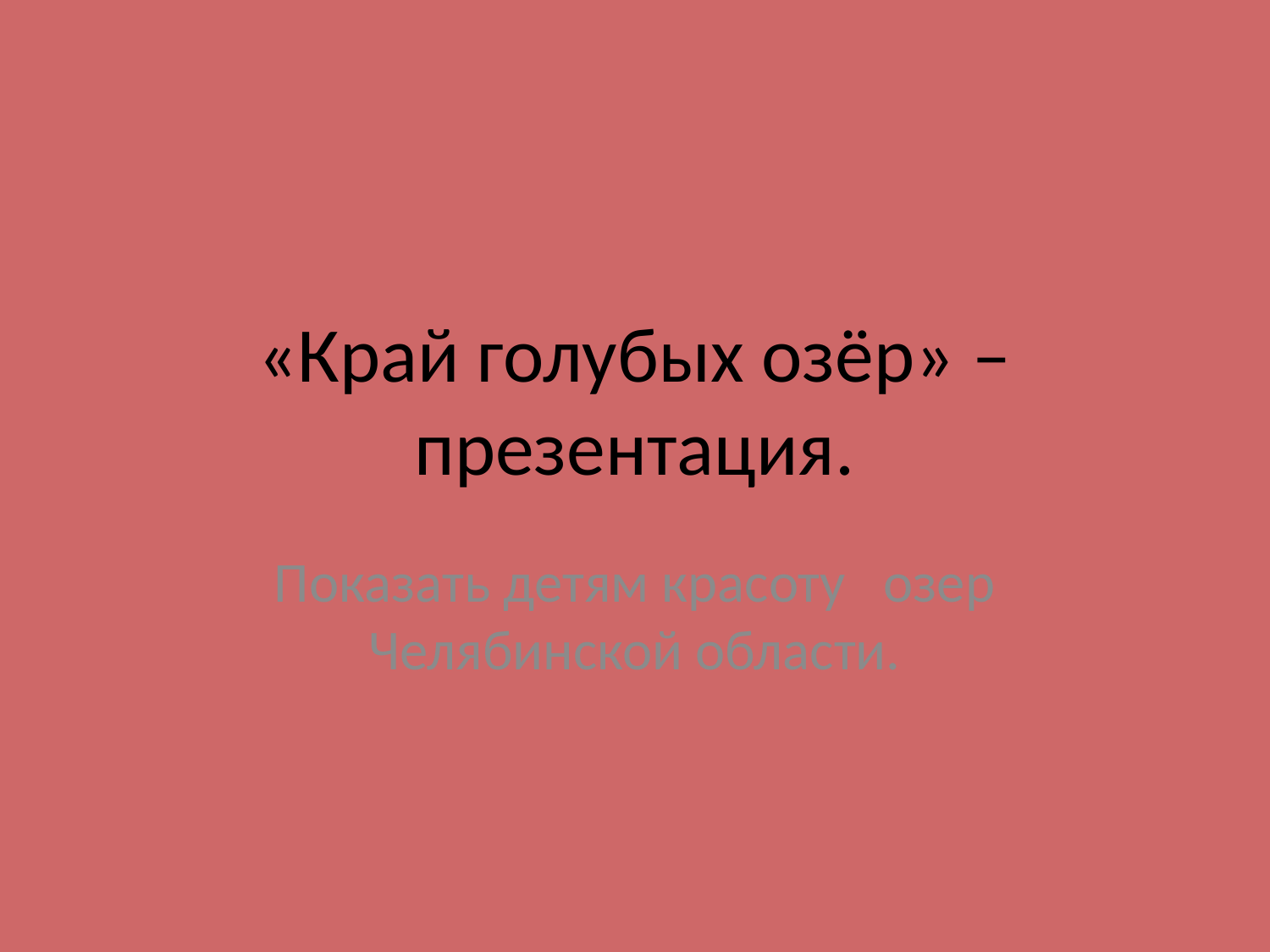

# «Край голубых озёр» – презентация.
Показать детям красоту   озер Челябинской области.